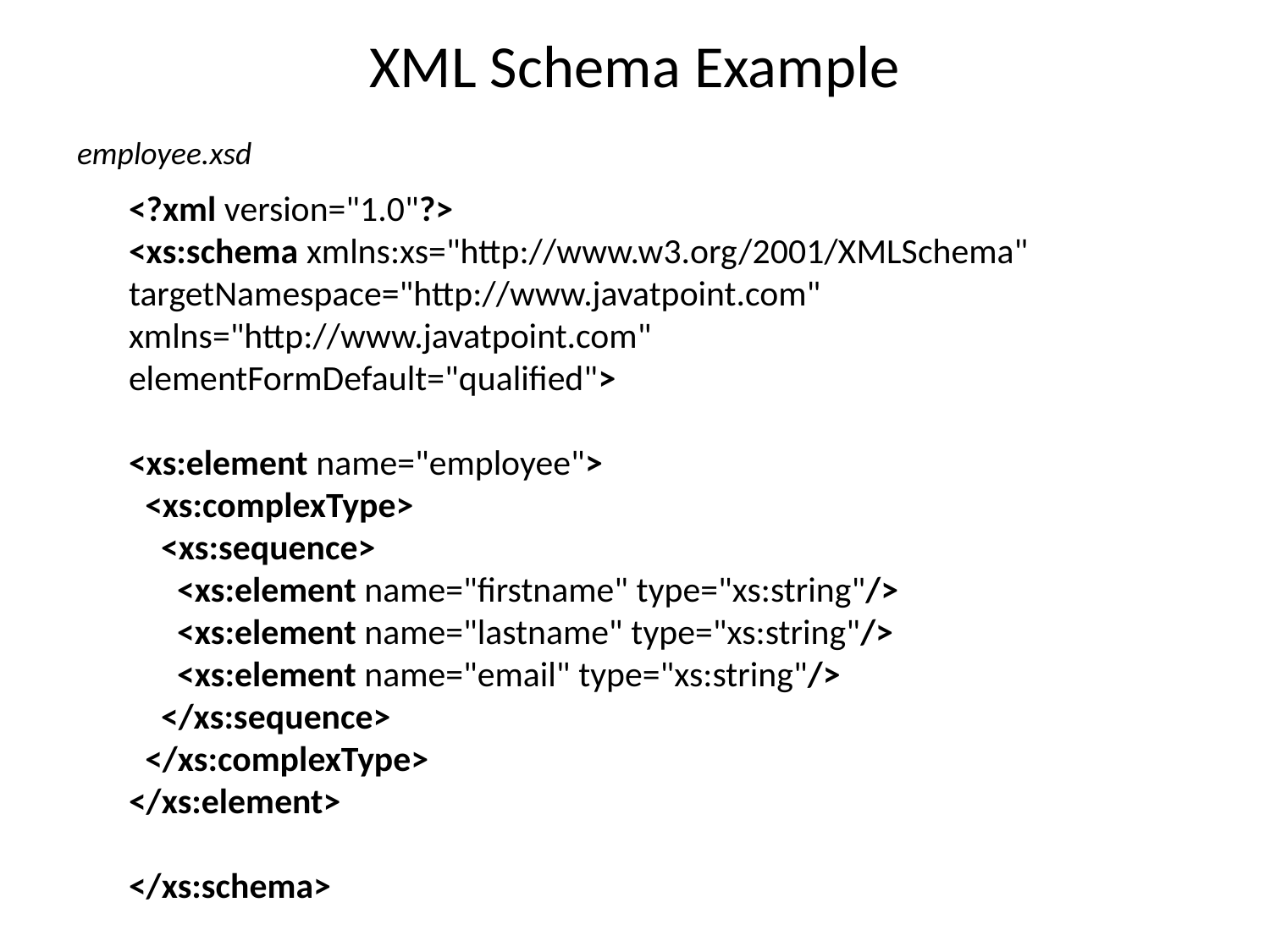

# XML Schema Example
employee.xsd
<?xml version="1.0"?>
<xs:schema xmlns:xs="http://www.w3.org/2001/XMLSchema"
targetNamespace="http://www.javatpoint.com"
xmlns="http://www.javatpoint.com"
elementFormDefault="qualified">

<xs:element name="employee">
  <xs:complexType>
    <xs:sequence>
      <xs:element name="firstname" type="xs:string"/>
      <xs:element name="lastname" type="xs:string"/>
      <xs:element name="email" type="xs:string"/>
    </xs:sequence>
  </xs:complexType>
</xs:element>

</xs:schema>